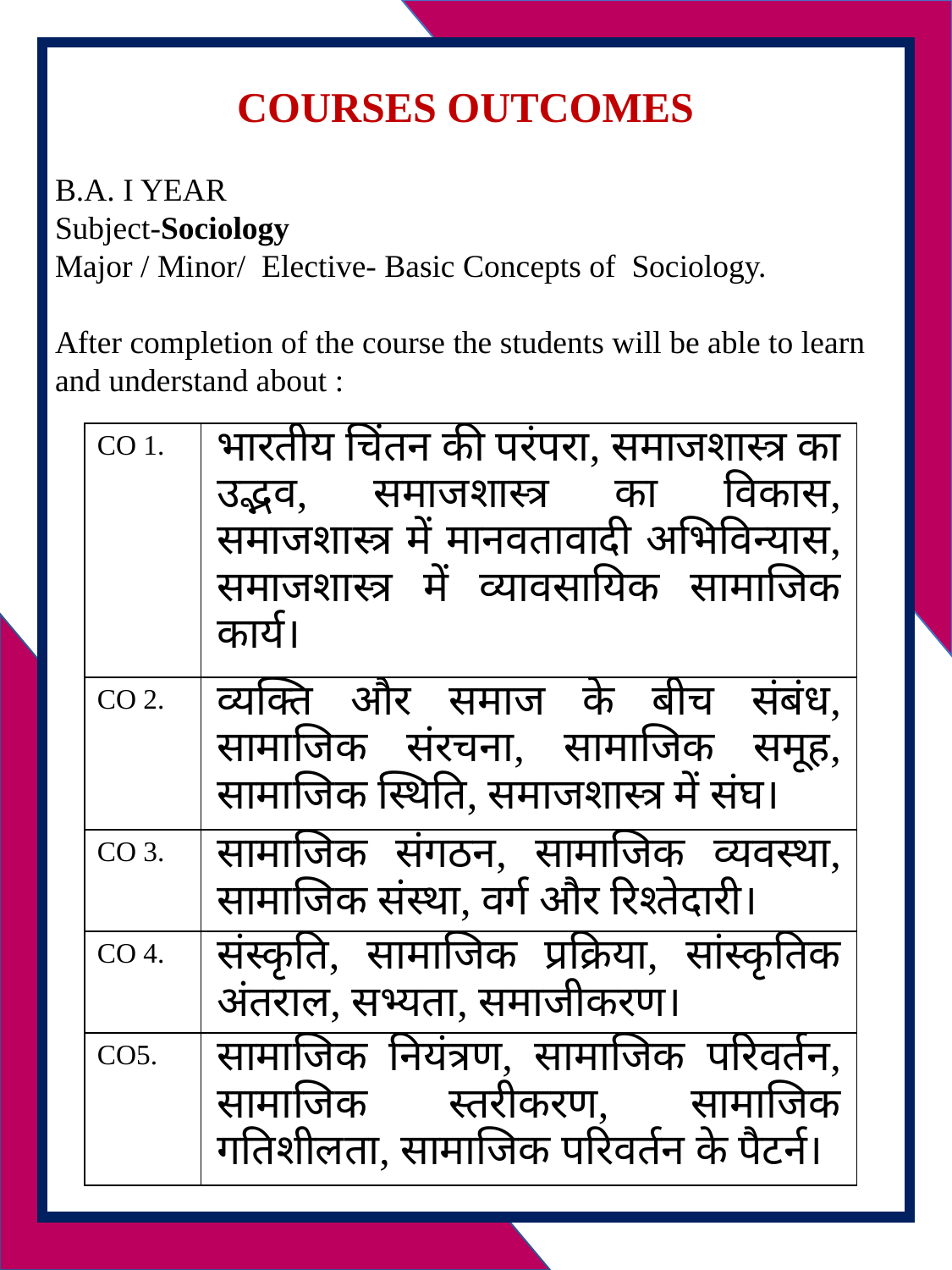

COURSES OUTCOMES

B.A. I YEAR
Subject-Sociology
Major / Minor/  Elective- Basic Concepts of  Sociology.

After completion of the course the students will be able to learn and understand about :

| CO 1. | भारतीय चिंतन की परंपरा, समाजशास्त्र का उद्भव, समाजशास्त्र का विकास, समाजशास्त्र में मानवतावादी अभिविन्यास, समाजशास्त्र में व्यावसायिक सामाजिक कार्य। |
| --- | --- |
| CO 2. | व्यक्ति और समाज के बीच संबंध, सामाजिक संरचना, सामाजिक समूह, सामाजिक स्थिति, समाजशास्त्र में संघ। |
| CO 3. | सामाजिक संगठन, सामाजिक व्यवस्था, सामाजिक संस्था, वर्ग और रिश्तेदारी। |
| CO 4. | संस्कृति, सामाजिक प्रक्रिया, सांस्कृतिक अंतराल, सभ्यता, समाजीकरण। |
| CO5. | सामाजिक नियंत्रण, सामाजिक परिवर्तन, सामाजिक स्तरीकरण, सामाजिक गतिशीलता, सामाजिक परिवर्तन के पैटर्न। |